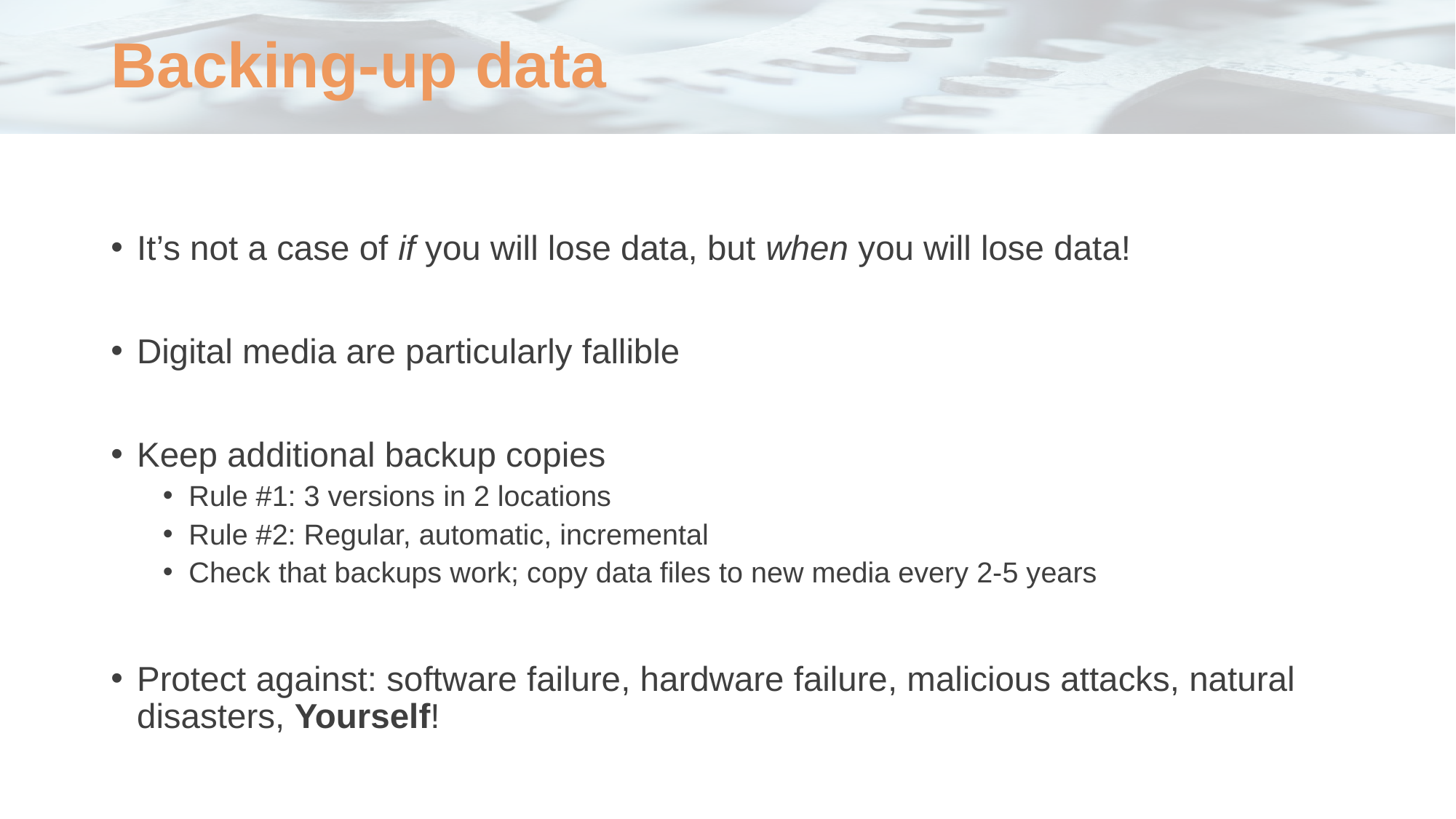

# Backing-up data
It’s not a case of if you will lose data, but when you will lose data!

Digital media are particularly fallible

Keep additional backup copies
Rule #1: 3 versions in 2 locations
Rule #2: Regular, automatic, incremental
Check that backups work; copy data files to new media every 2-5 years

Protect against: software failure, hardware failure, malicious attacks, natural disasters, Yourself!